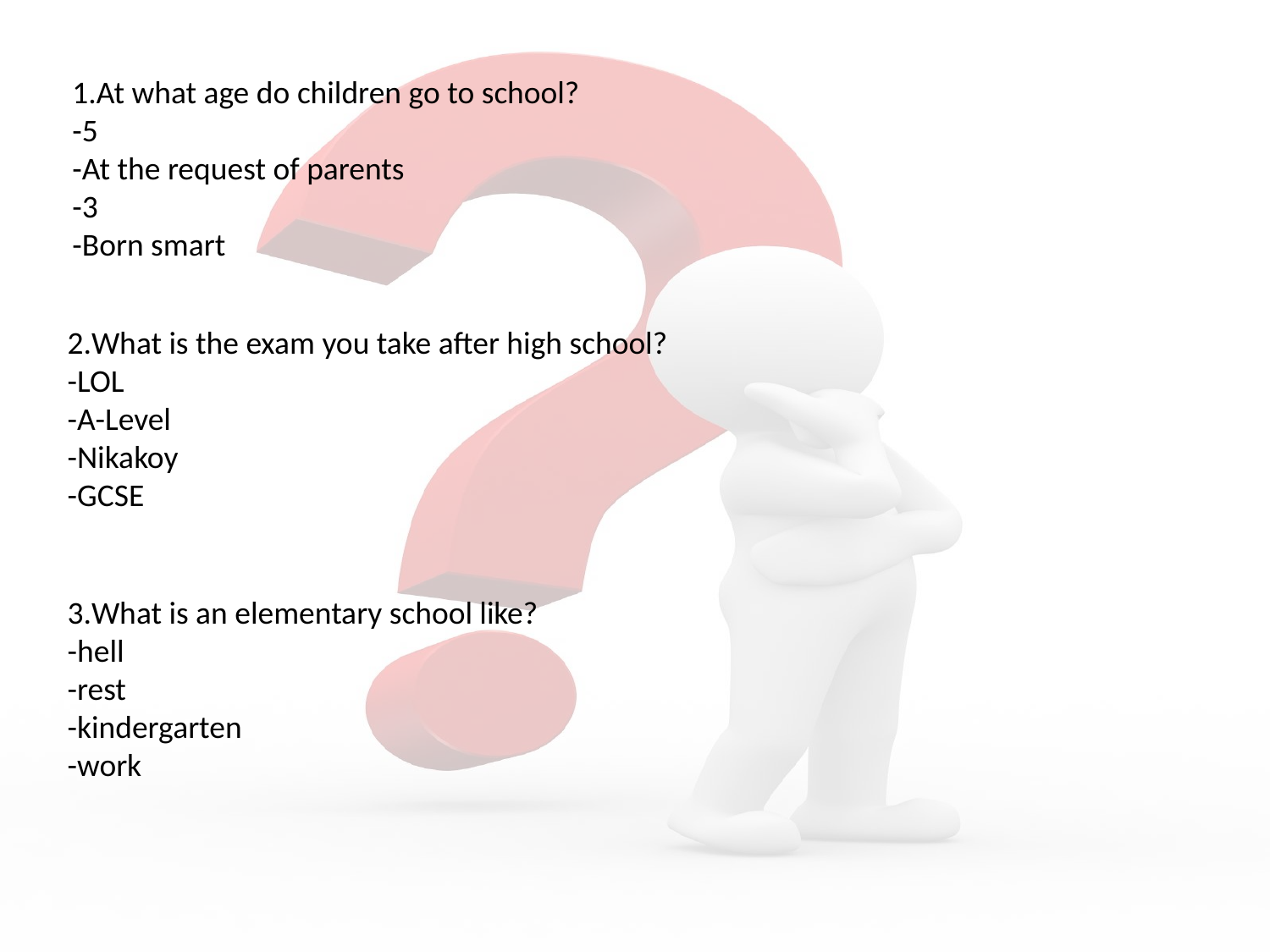

1.At what age do children go to school?
-5
-At the request of parents
-3
-Born smart
2.What is the exam you take after high school?
-LOL
-A-Level
-Nikakoy
-GCSE
3.What is an elementary school like?
-hell
-rest
-kindergarten
-work